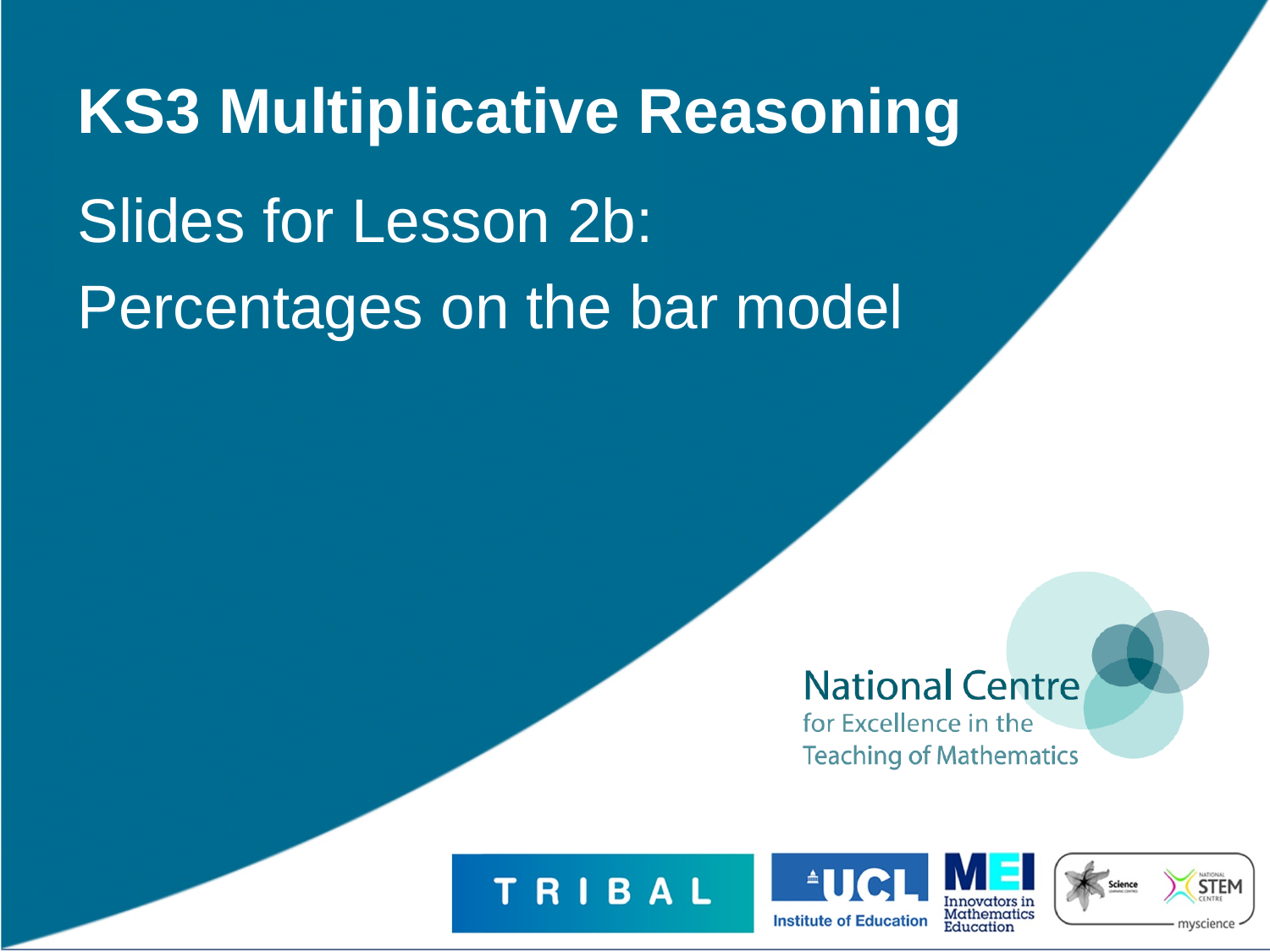

# KS3 Multiplicative Reasoning
Slides for Lesson 2b:
Percentages on the bar model